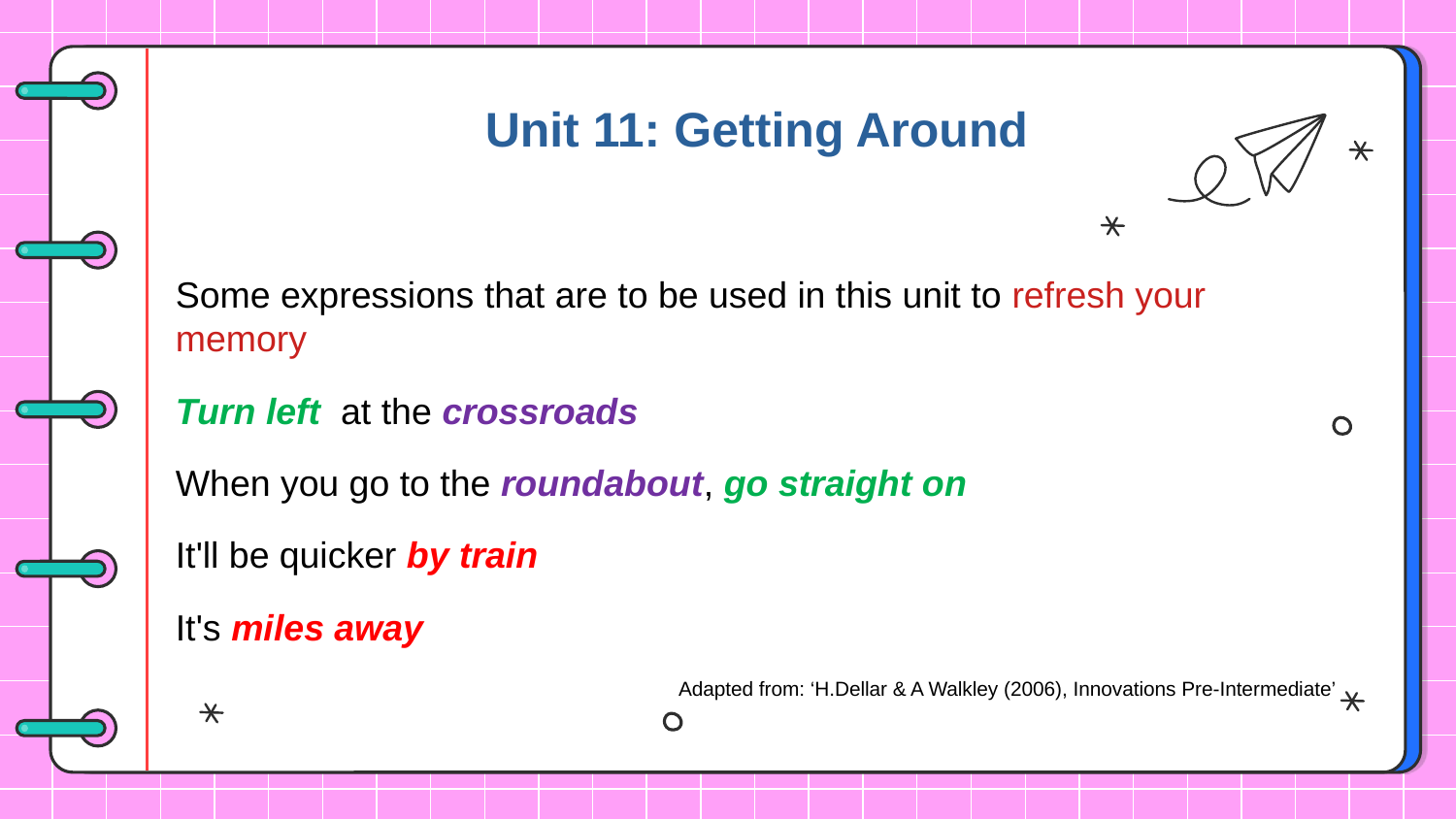

# Unit 11: Getting Around

Some expressions that are to be used in this unit to refresh your memory
Turn left  at the crossroads
When you go to the roundabout, go straight on
It'll be quicker by train
It's miles away
Adapted from: ‘H.Dellar & A Walkley (2006), Innovations Pre-Intermediate’